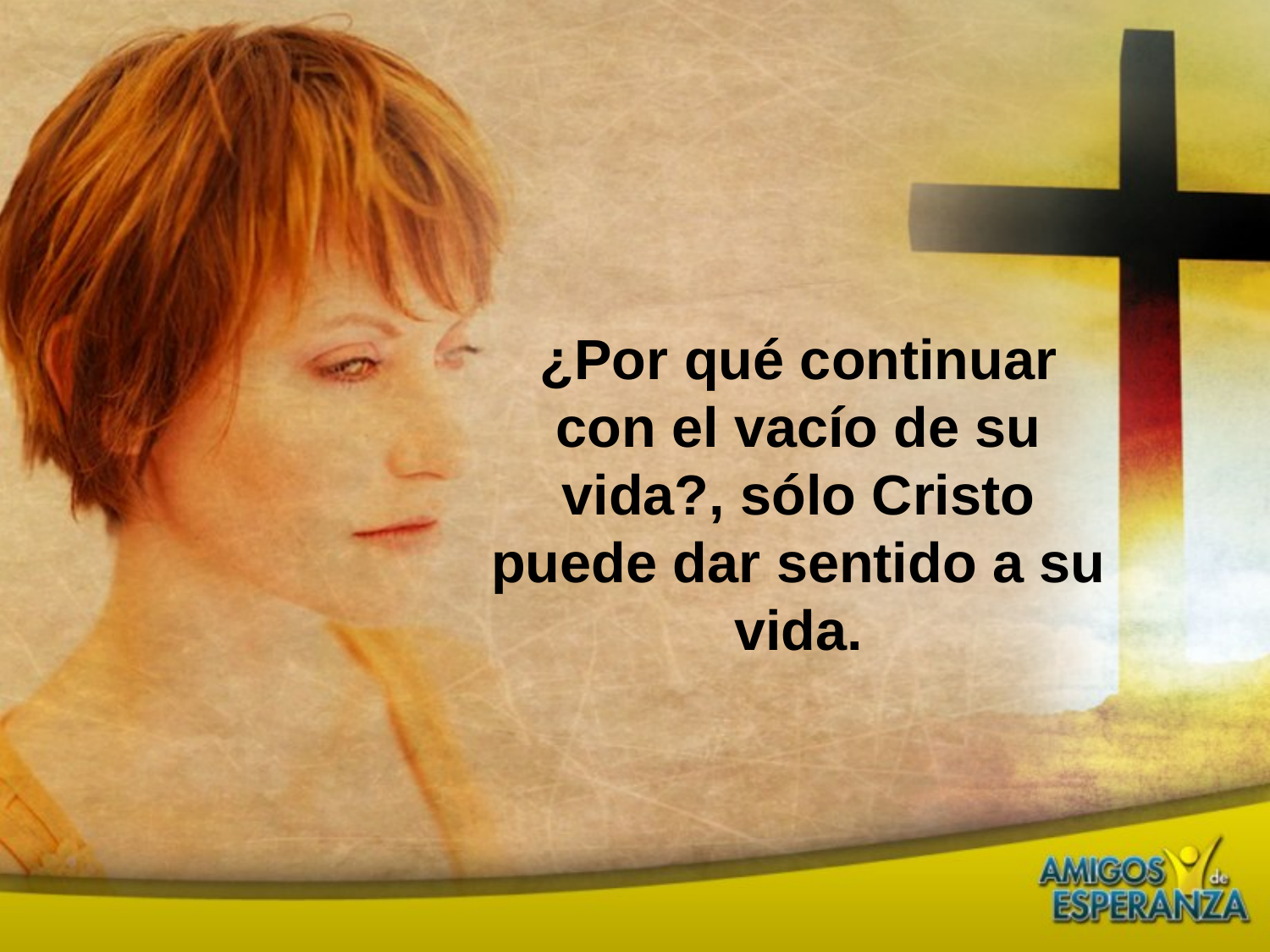

¿Por qué continuar con el vacío de su vida?, sólo Cristo puede dar sentido a su vida.